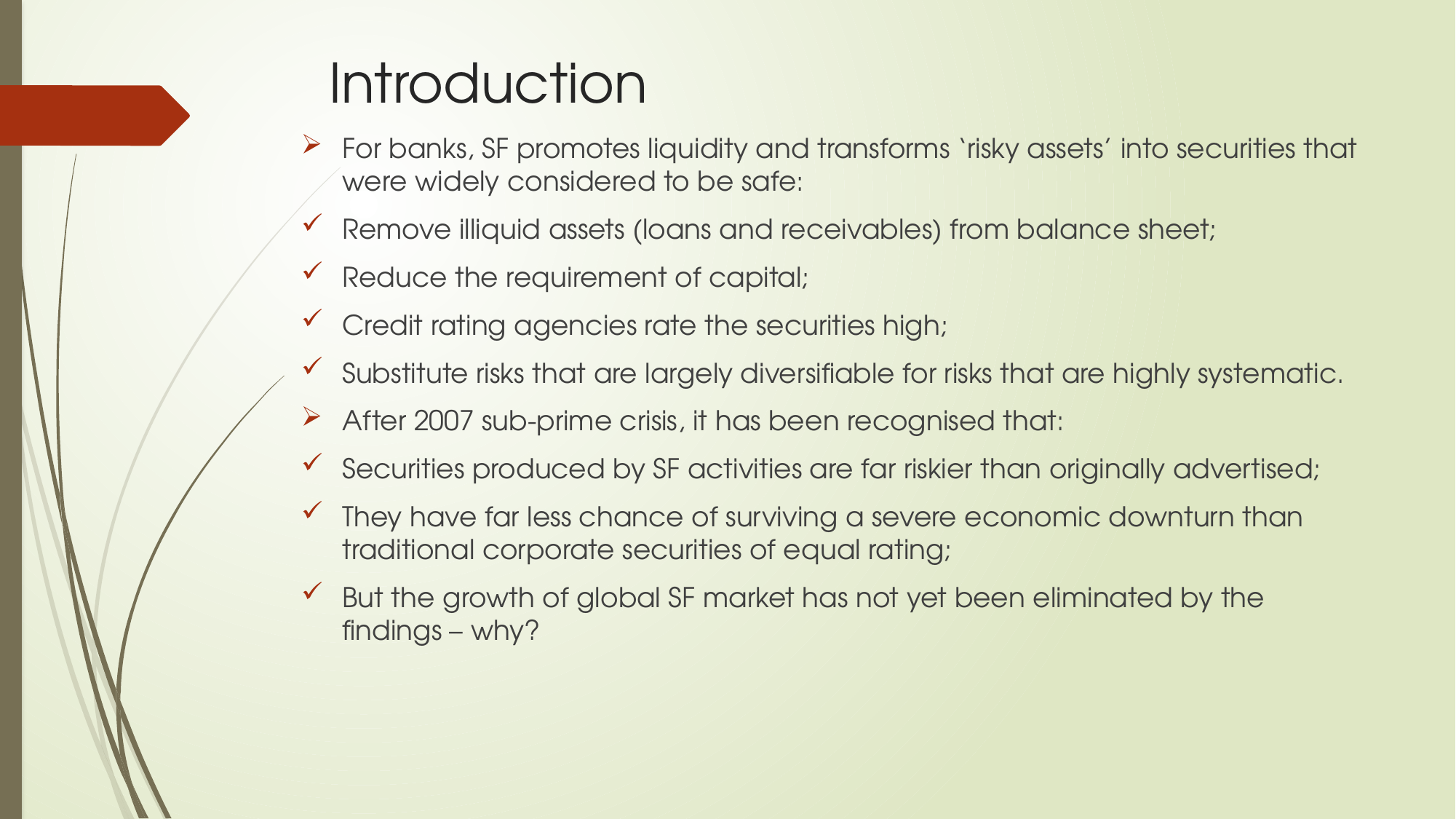

# Introduction
For banks, SF promotes liquidity and transforms ‘risky assets’ into securities that were widely considered to be safe:
Remove illiquid assets (loans and receivables) from balance sheet;
Reduce the requirement of capital;
Credit rating agencies rate the securities high;
Substitute risks that are largely diversifiable for risks that are highly systematic.
After 2007 sub-prime crisis, it has been recognised that:
Securities produced by SF activities are far riskier than originally advertised;
They have far less chance of surviving a severe economic downturn than traditional corporate securities of equal rating;
But the growth of global SF market has not yet been eliminated by the findings – why?